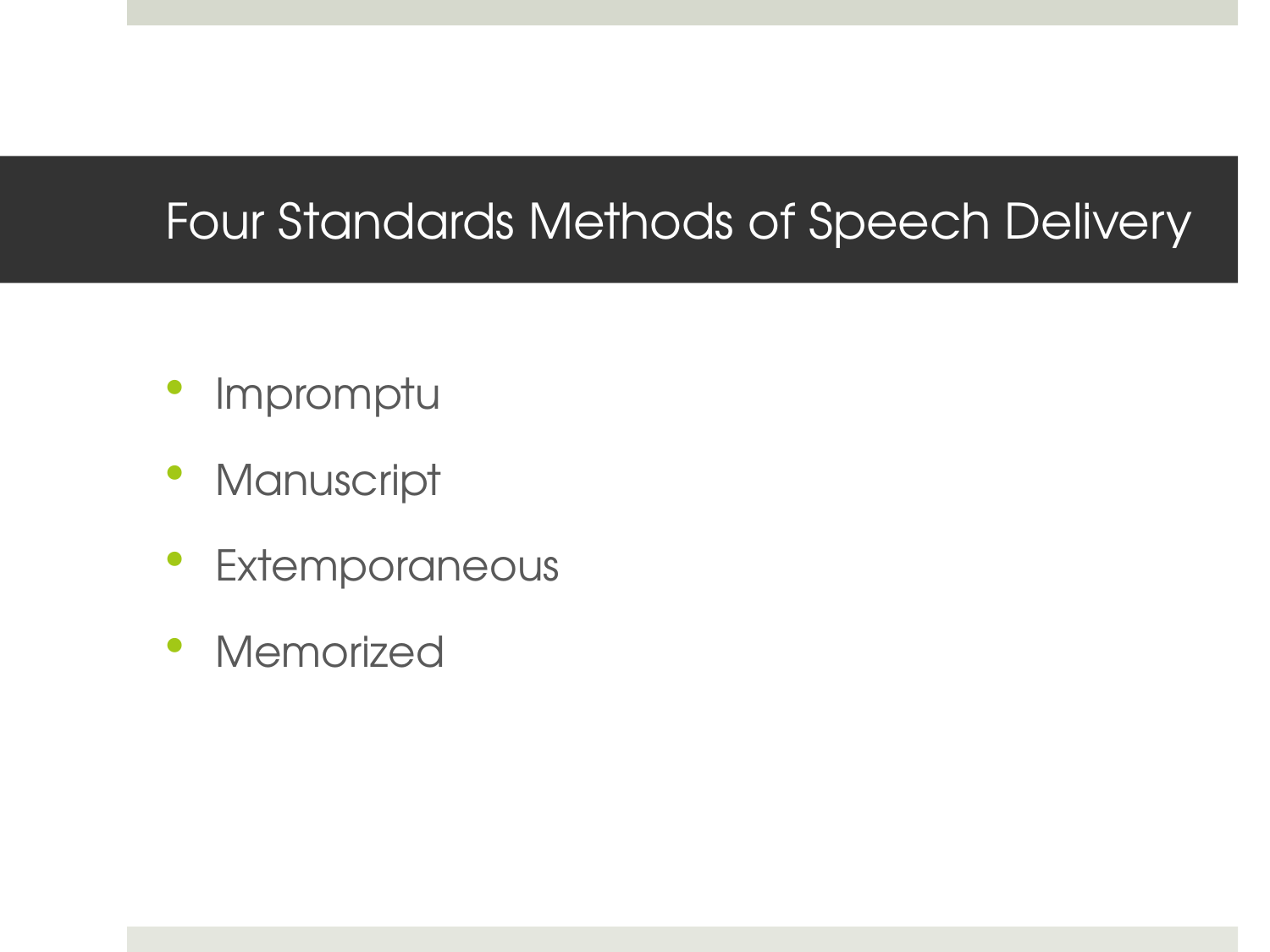

# Four Standards Methods of Speech Delivery
Impromptu
Manuscript
Extemporaneous
Memorized